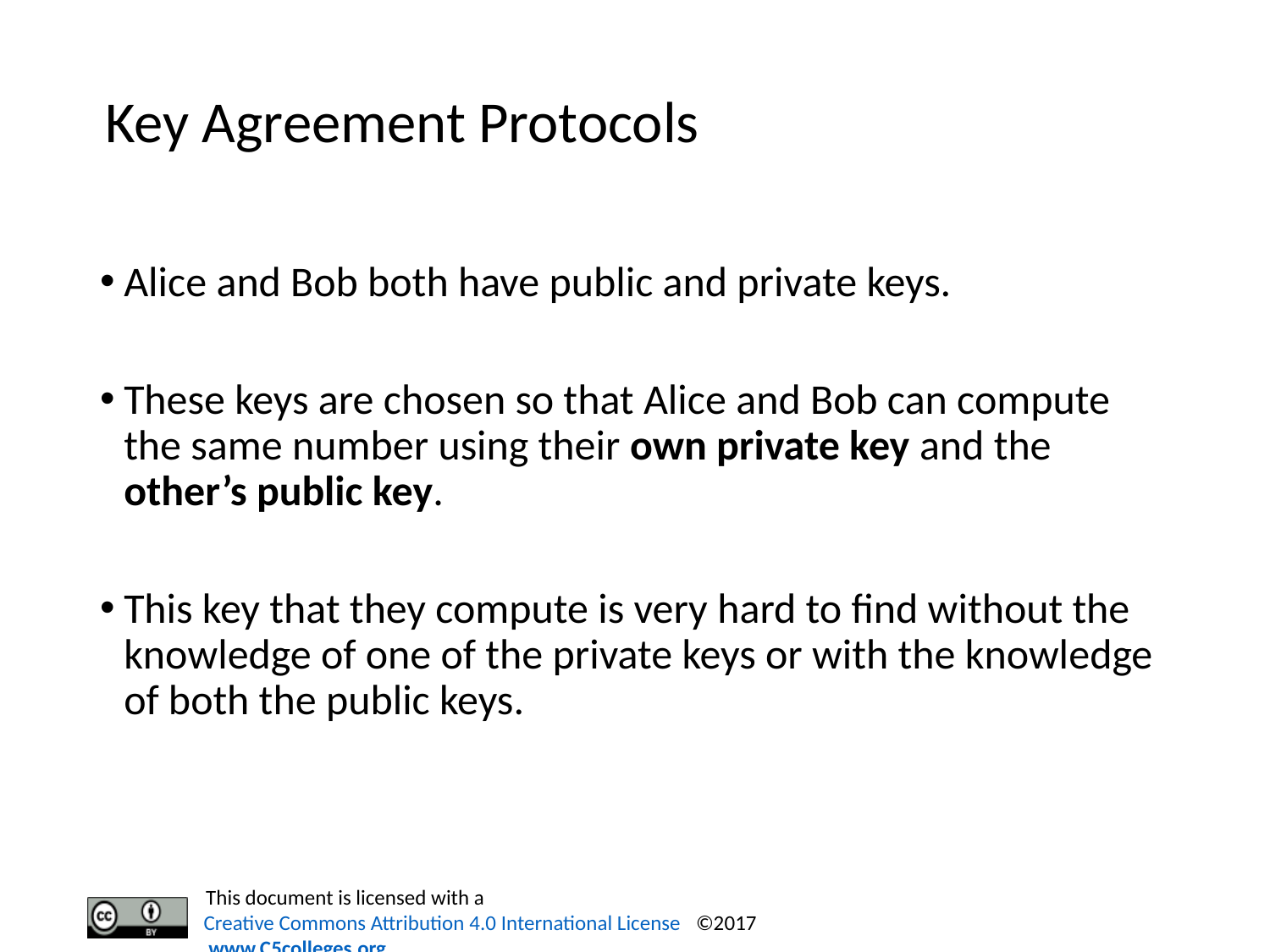

# Key Agreement Protocols
Alice and Bob both have public and private keys.

These keys are chosen so that Alice and Bob can compute the same number using their own private key and the other’s public key.

This key that they compute is very hard to find without the knowledge of one of the private keys or with the knowledge of both the public keys.